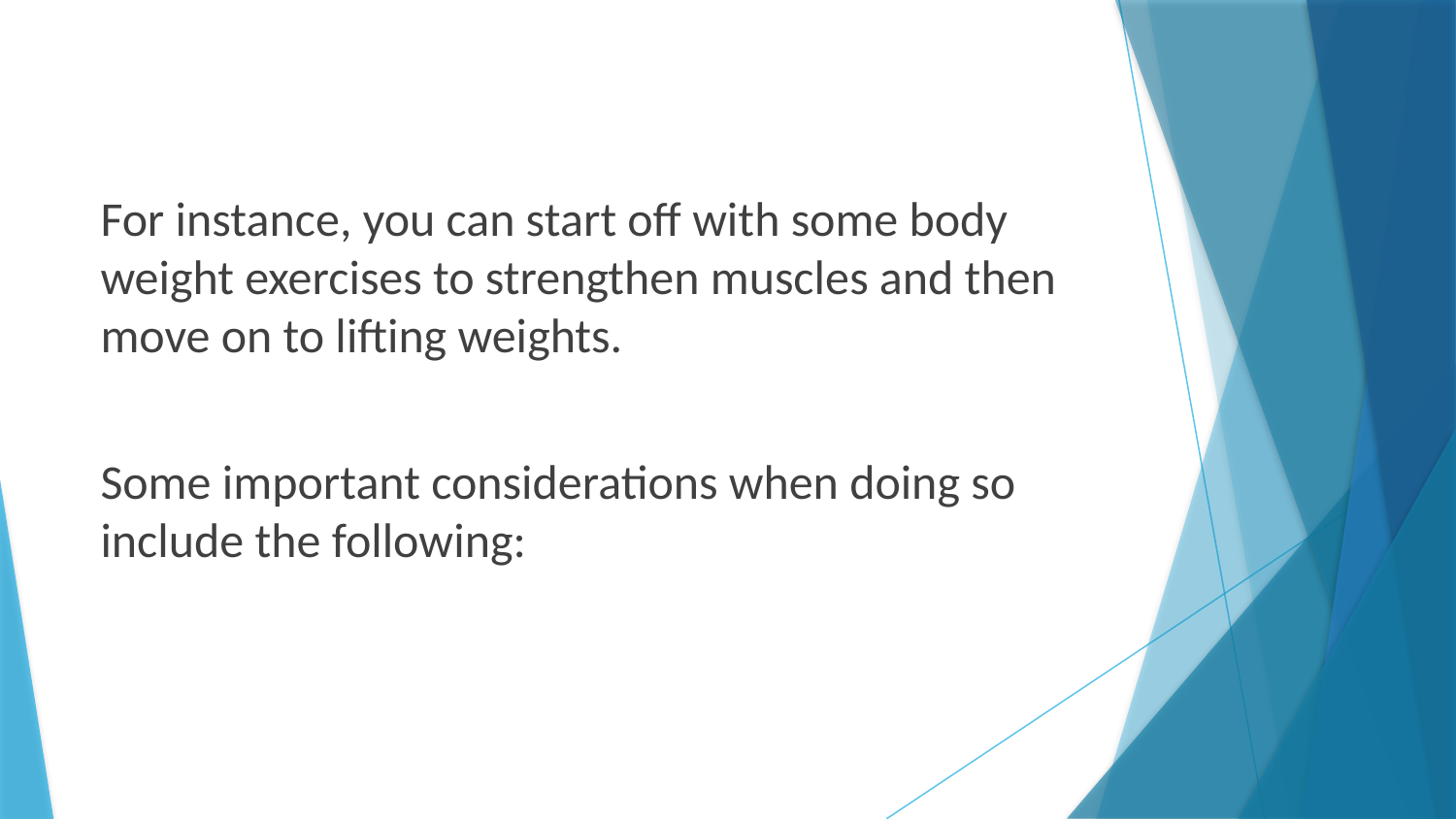

For instance, you can start off with some body weight exercises to strengthen muscles and then move on to lifting weights.

Some important considerations when doing so include the following: